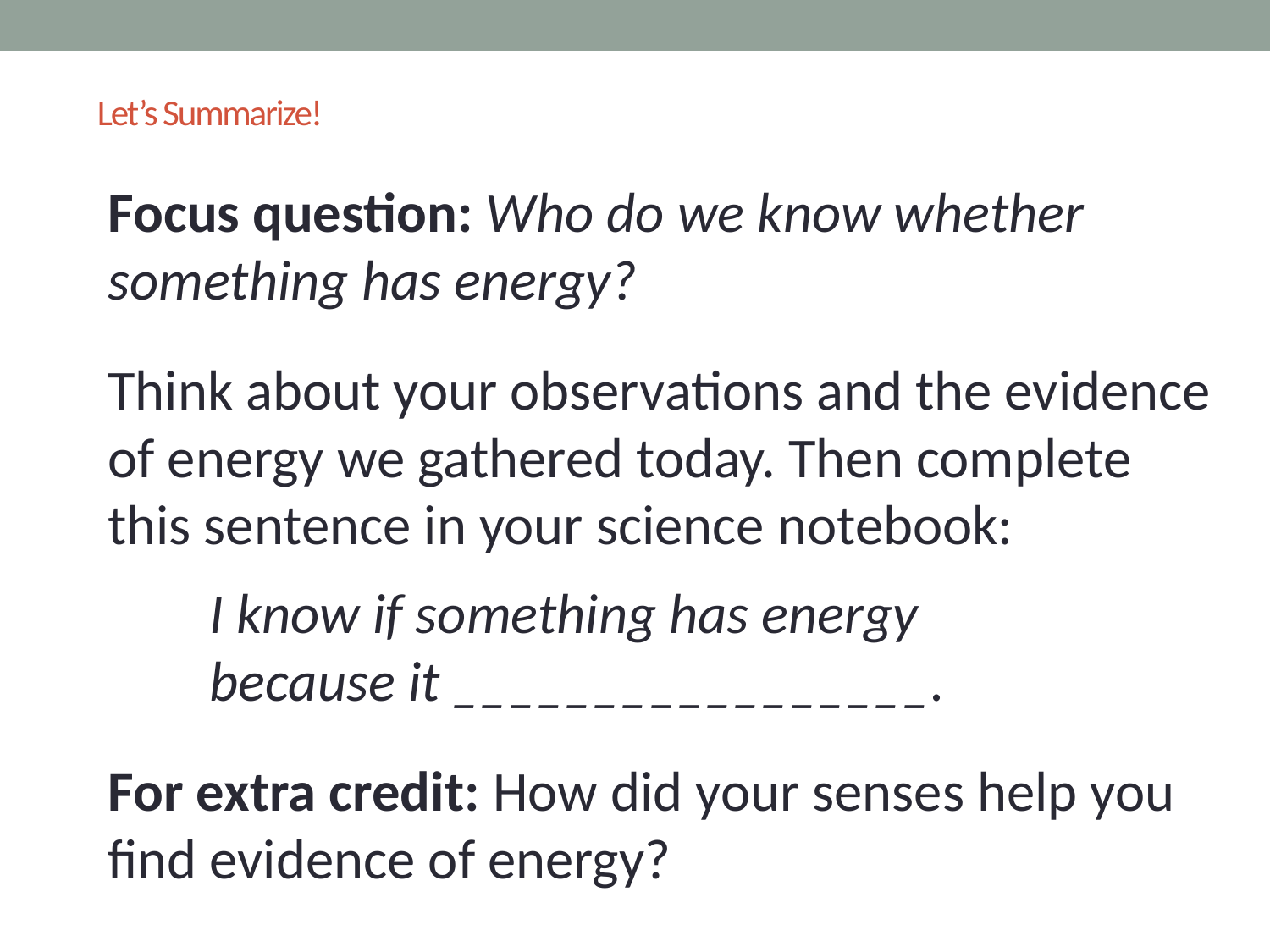

# Let’s Summarize!
Focus question: Who do we know whether something has energy?
Think about your observations and the evidence of energy we gathered today. Then complete this sentence in your science notebook:
I know if something has energy
because it _________________.
For extra credit: How did your senses help you find evidence of energy?